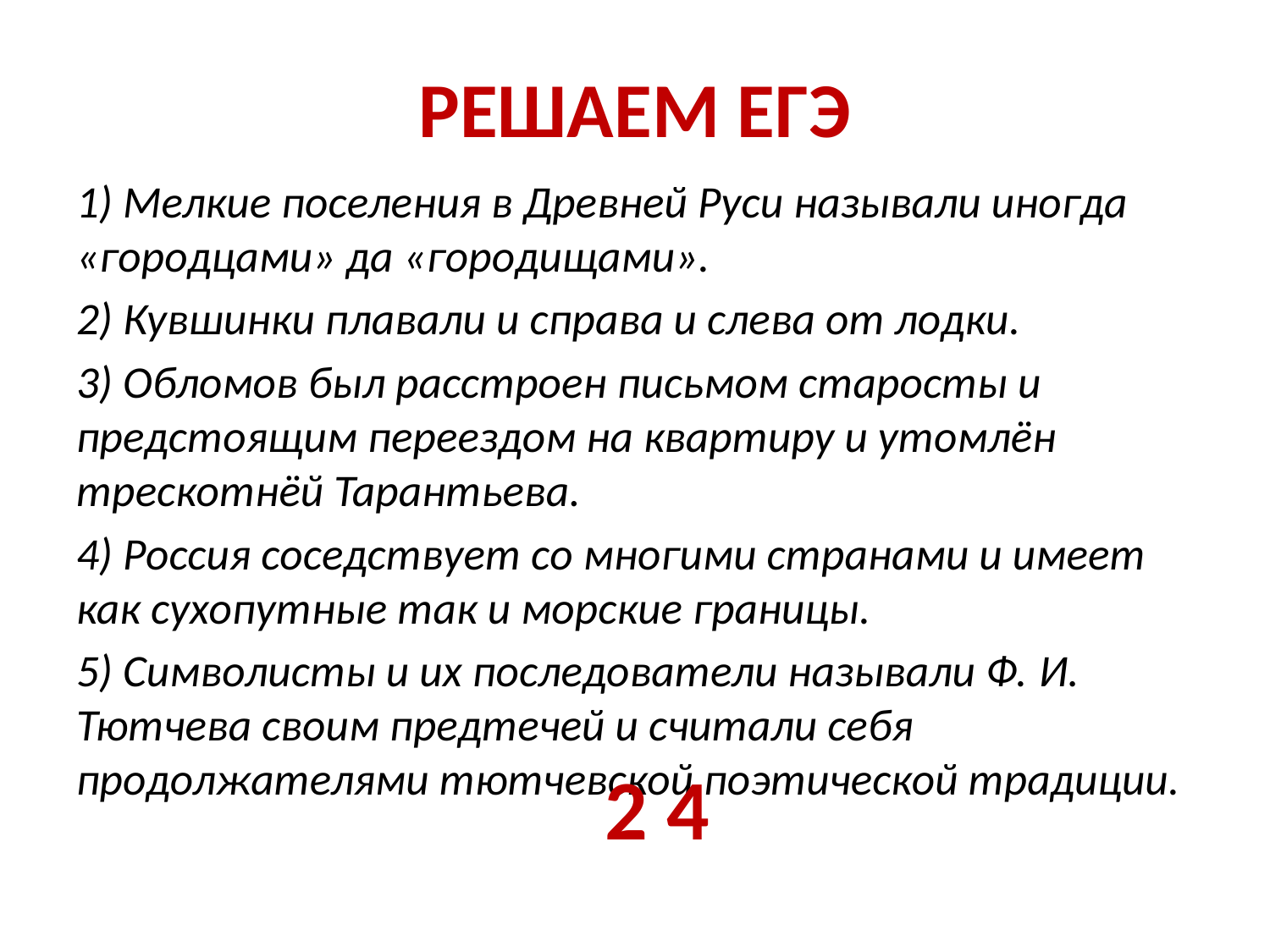

# РЕШАЕМ ЕГЭ
1) Мелкие поселения в Древней Руси называли иногда «городцами» да «городищами».
2) Кувшинки плавали и справа и слева от лодки.
3) Обломов был расстроен письмом старосты и предстоящим переездом на квартиру и утомлён трескотнёй Тарантьева.
4) Россия соседствует со многими странами и имеет как сухопутные так и морские границы.
5) Символисты и их последователи называли Ф. И. Тютчева своим предтечей и считали себя продолжателями тютчевской поэтической традиции.

2 4